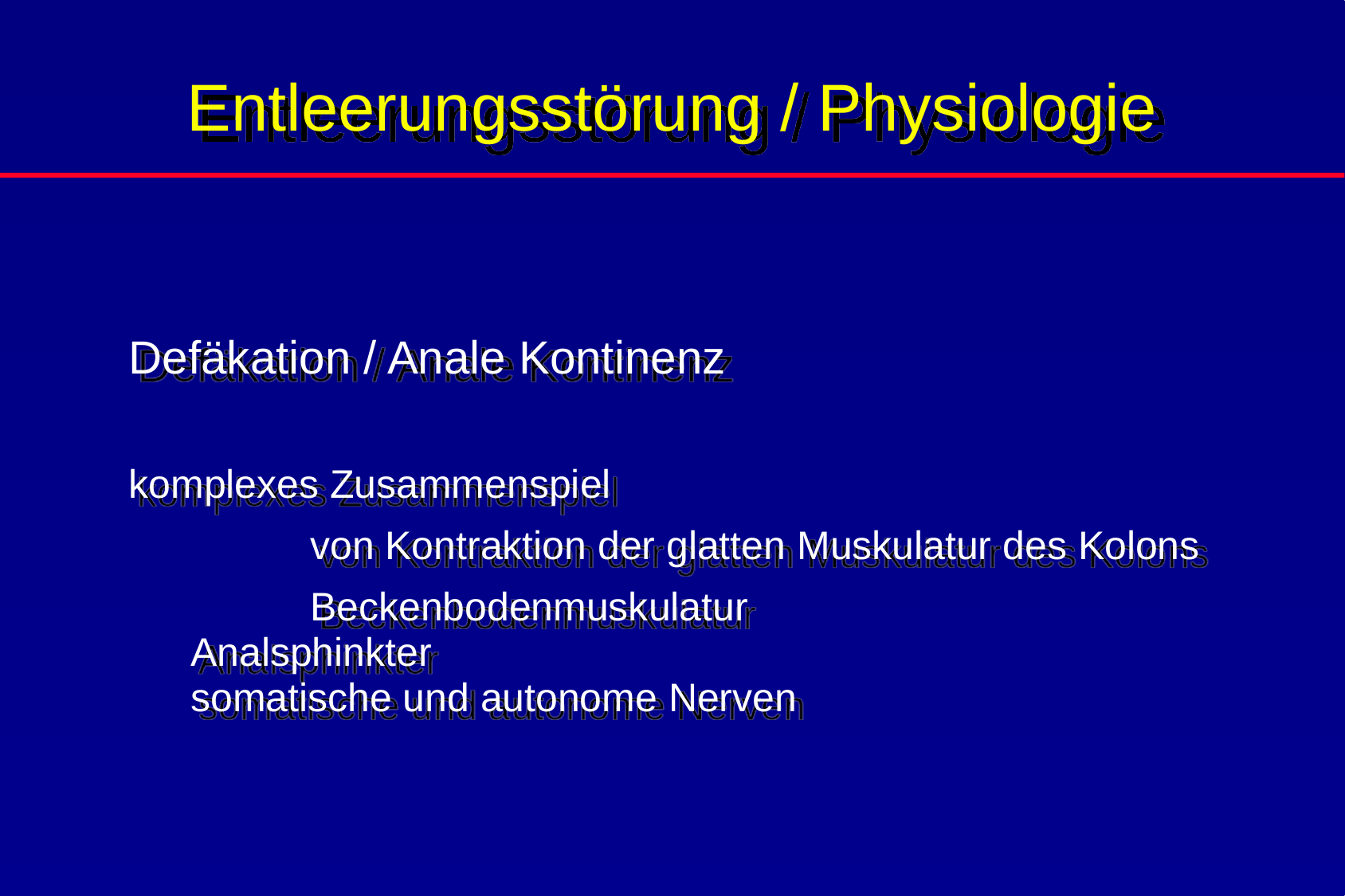

# Entleerungsstörung / Physiologie

Defäkation / Anale Kontinenz

komplexes Zusammenspiel
		von Kontraktion der glatten Muskulatur des Kolons
		Beckenbodenmuskulatur                        	Analsphinkter                                                              	somatische und autonome Nerven